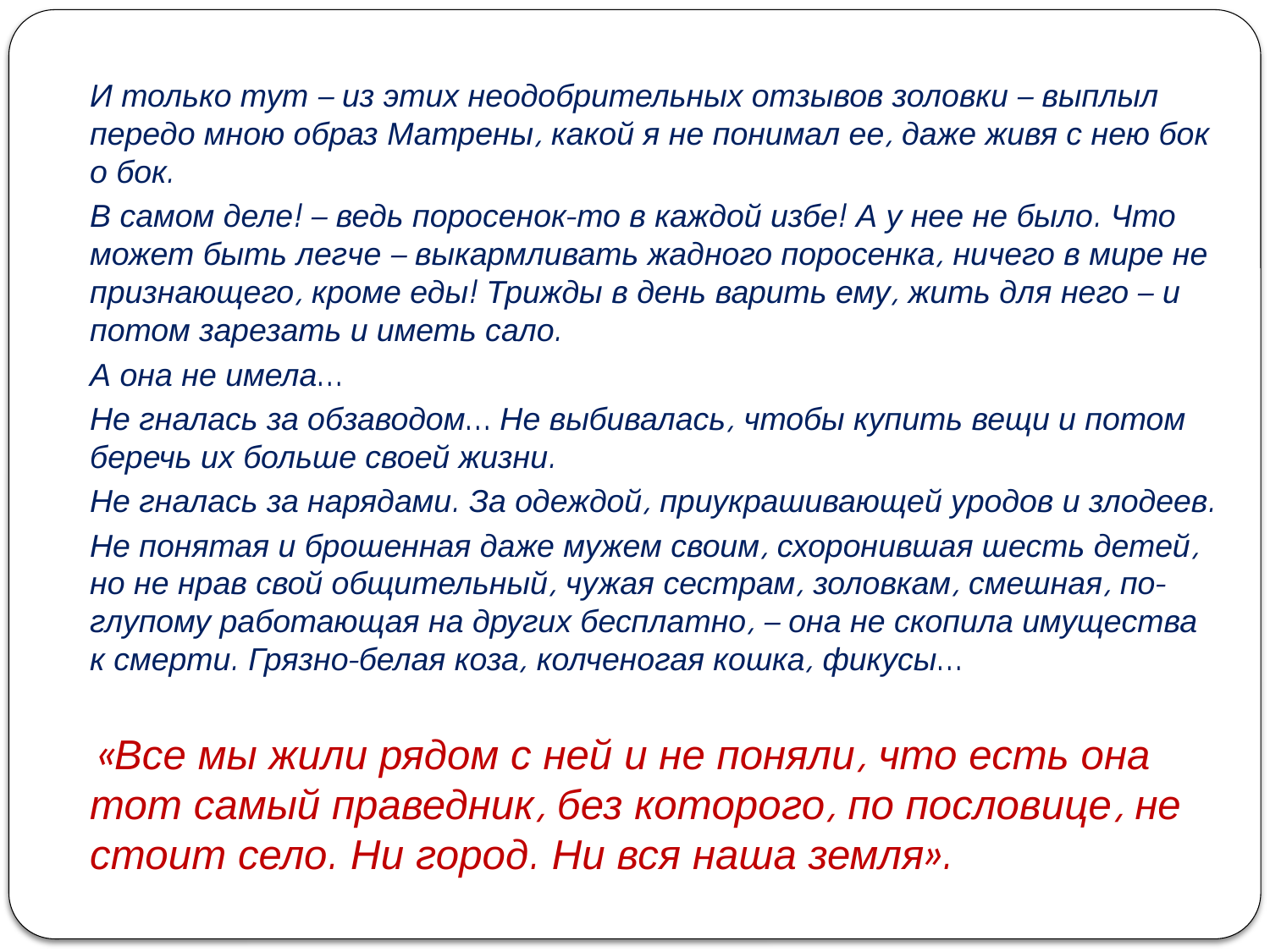

И только тут – из этих неодобрительных отзывов золовки – выплыл передо мною образ Матрены, какой я не понимал ее, даже живя с нею бок о бок.
	В самом деле! – ведь поросенок-то в каждой избе! А у нее не было. Что может быть легче – выкармливать жадного поросенка, ничего в мире не признающего, кроме еды! Трижды в день варить ему, жить для него – и потом зарезать и иметь сало.
	А она не имела…
	Не гналась за обзаводом… Не выбивалась, чтобы купить вещи и потом беречь их больше своей жизни.
	Не гналась за нарядами. За одеждой, приукрашивающей уродов и злодеев.
	Не понятая и брошенная даже мужем своим, схоронившая шесть детей, но не нрав свой общительный, чужая сестрам, золовкам, смешная, по-глупому работающая на других бесплатно, – она не скопила имущества к смерти. Грязно-белая коза, колченогая кошка, фикусы…

     «Все мы жили рядом с ней и не поняли, что есть она тот самый праведник, без которого, по пословице, не стоит село. Ни город. Ни вся наша земля».